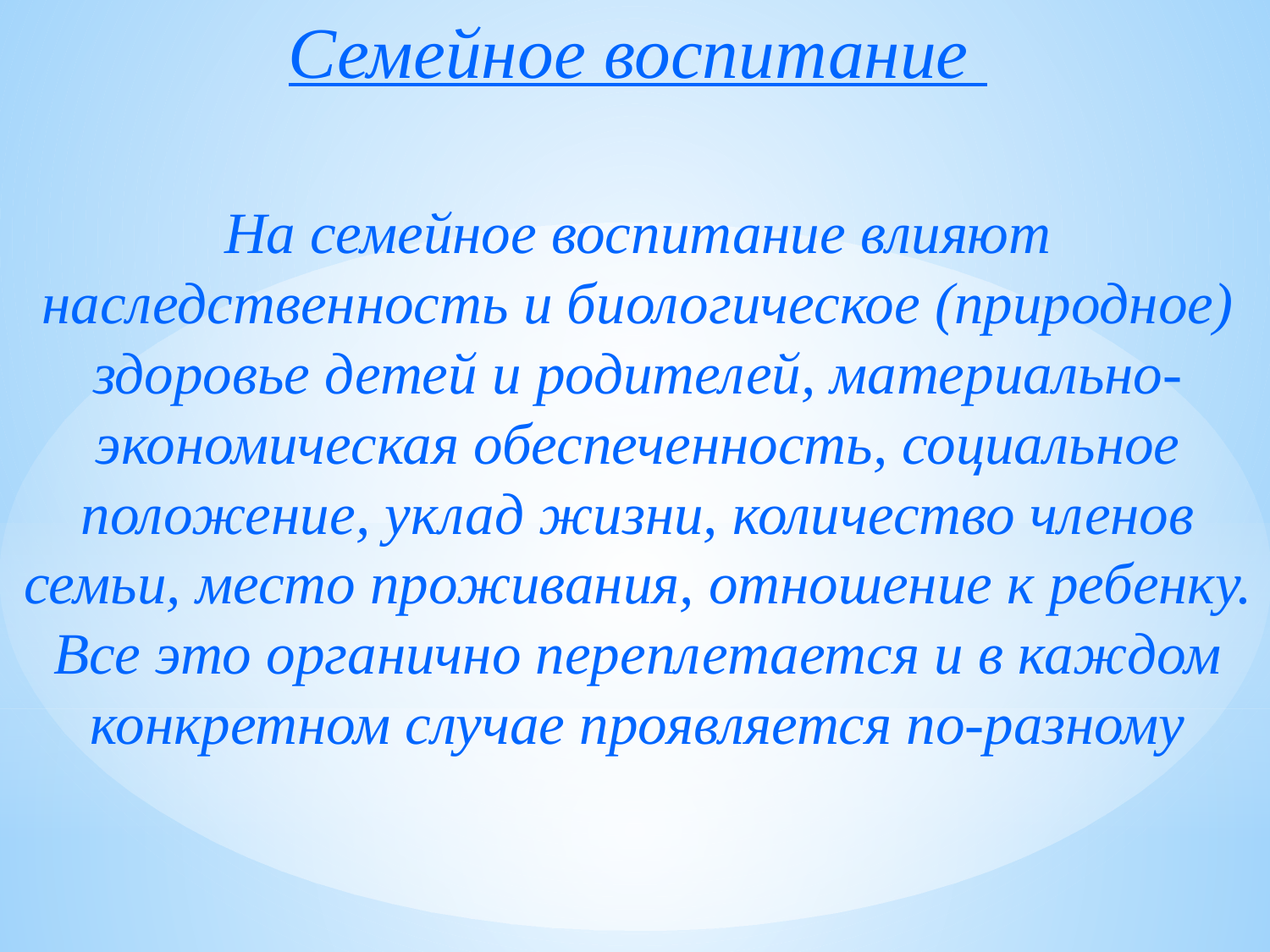

Семейное воспитание

На семейное воспитание влияют наследственность и биологическое (природное) здоровье детей и родителей, материально-экономическая обеспеченность, социальное положение, уклад жизни, количество членов семьи, место проживания, отношение к ребенку. Все это органично переплетается и в каждом конкретном случае проявляется по-разному